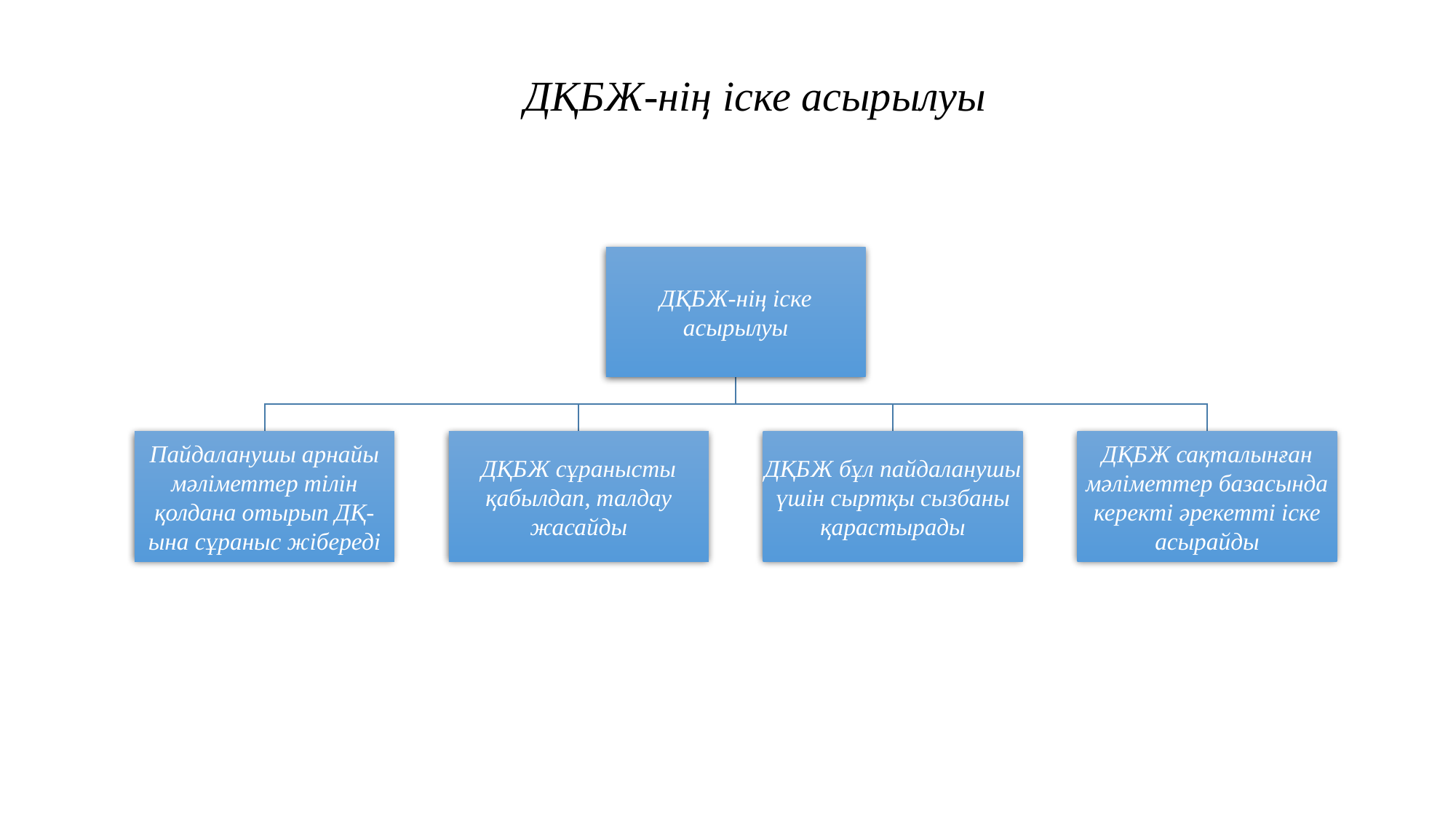

ДҚБЖ-нің іске асырылуы
ДҚБЖ-нің іске асырылуы
Пайдаланушы арнайы мәліметтер тілін қолдана отырып ДҚ-ына сұраныс жібереді
ДҚБЖ сұранысты қабылдап, талдау жасайды
ДҚБЖ бұл пайдаланушы үшін сыртқы сызбаны қарастырады
ДҚБЖ сақталынған мәліметтер базасында керекті әрекетті іске асырайды